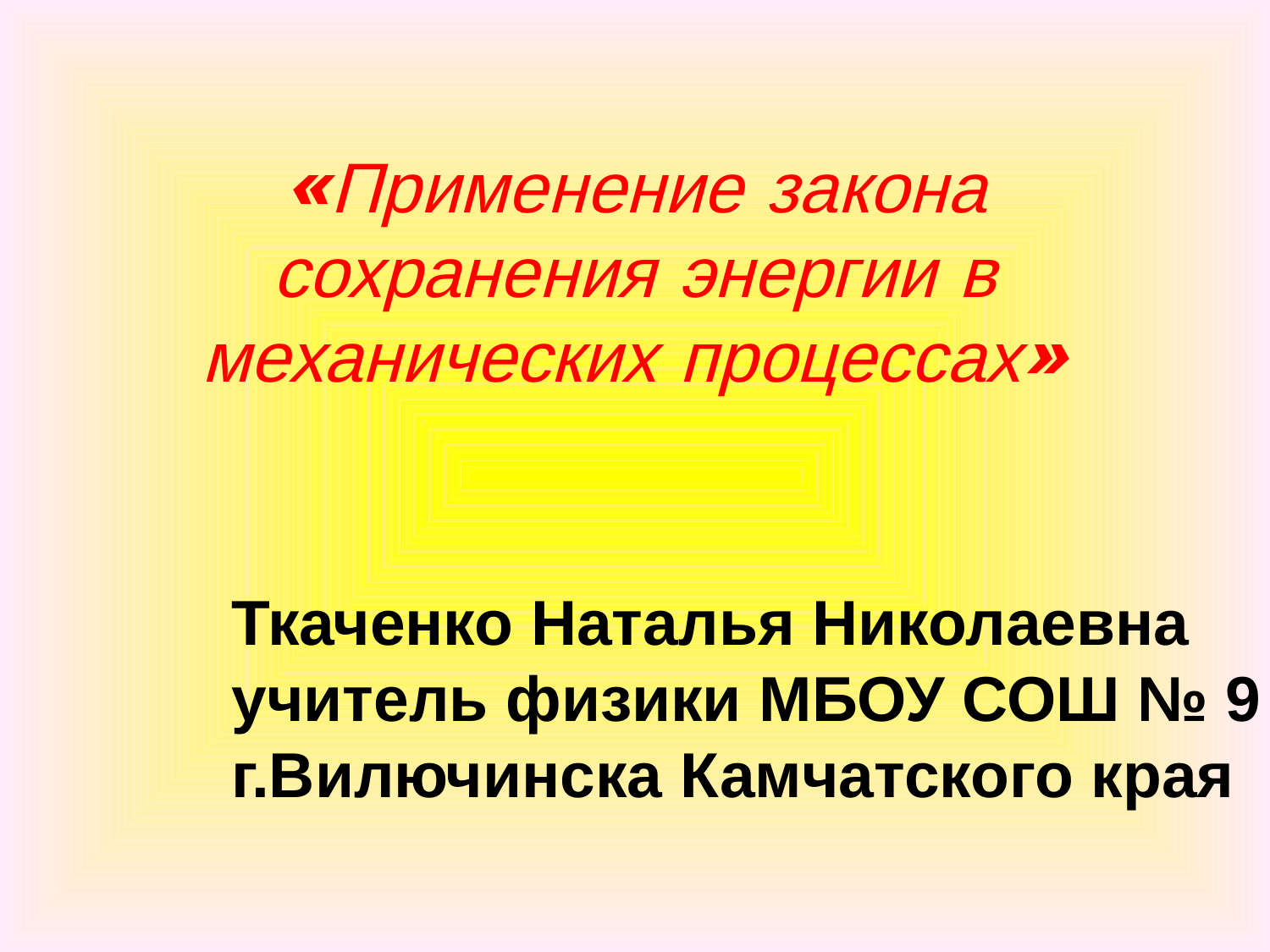

«Применение закона сохранения энергии в механических процессах»
Ткаченко Наталья Николаевна
учитель физики МБОУ СОШ № 9
г.Вилючинска Камчатского края